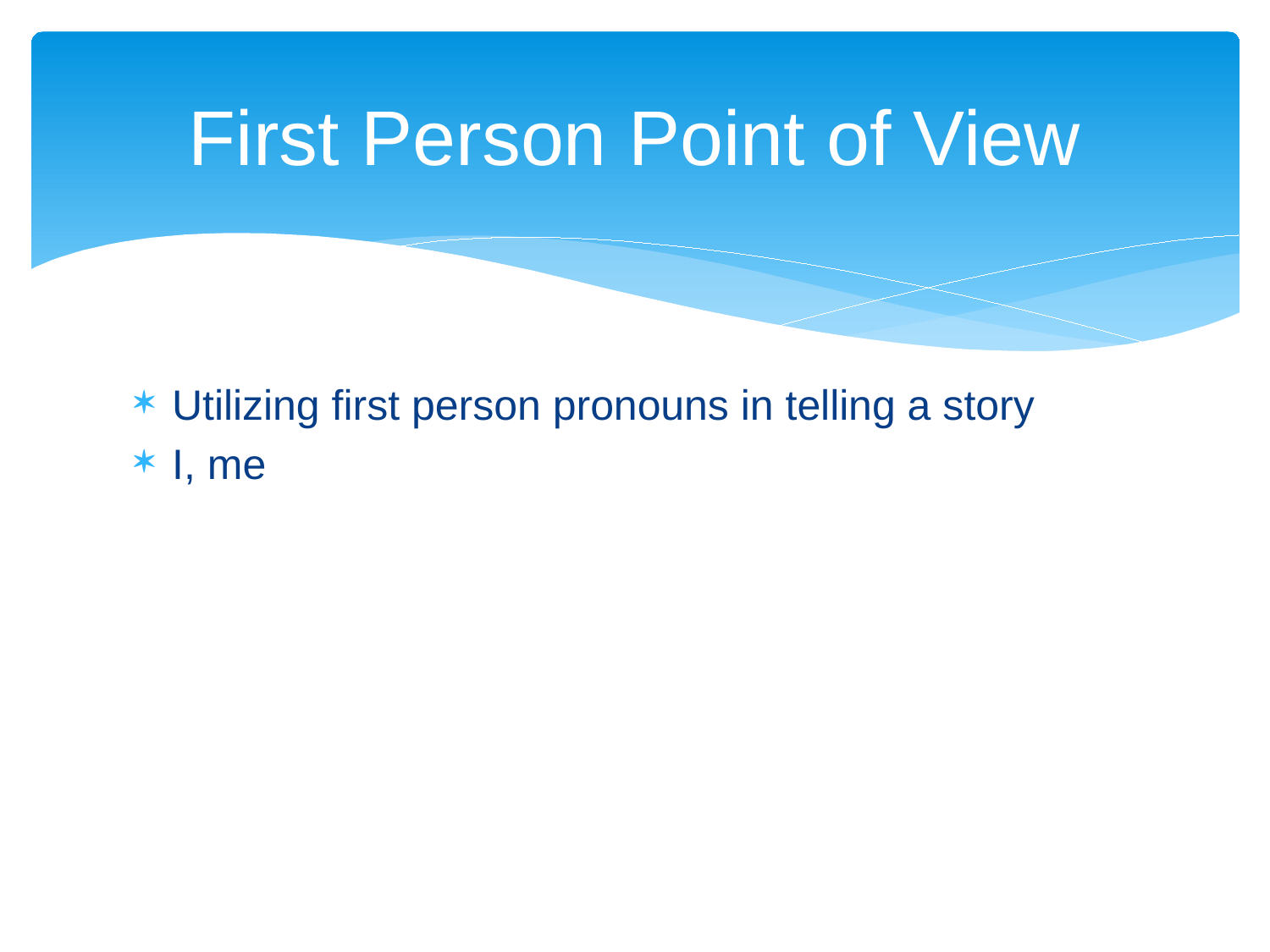

# First Person Point of View
Utilizing first person pronouns in telling a story
I, me